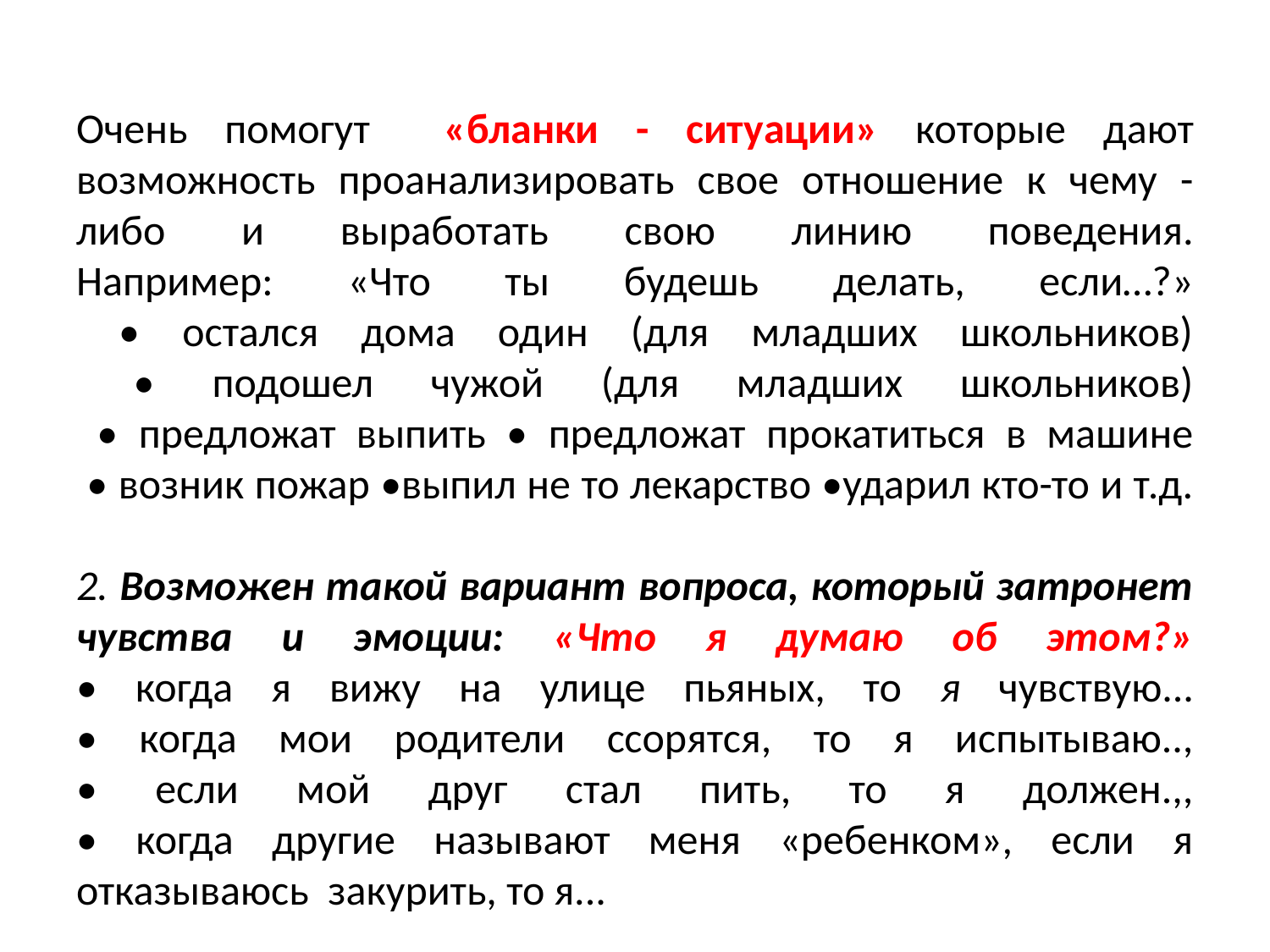

# Очень помогут  «бланки - ситуации» которые дают возможность проанализировать свое отношение к чему - либо и выработать свою линию поведения. Например: «Что ты будешь делать, если…?» • остался дома один (для младших школьников) • подошел чужой (для младших школьников) • предложат выпить • предложат прокатиться в машине • возник пожар •выпил не то лекарство •ударил кто-то и т.д. 2. Возможен такой вариант вопроса, который затронет чувства и эмоции: «Что я думаю об этом?» • когда я вижу на улице пьяных, то я чувствую... • когда мои родители ссорятся, то я испытываю.., • если мой друг стал пить, то я должен.,, • когда другие называют меня «ребенком», если я отказываюсь  закурить, то я...